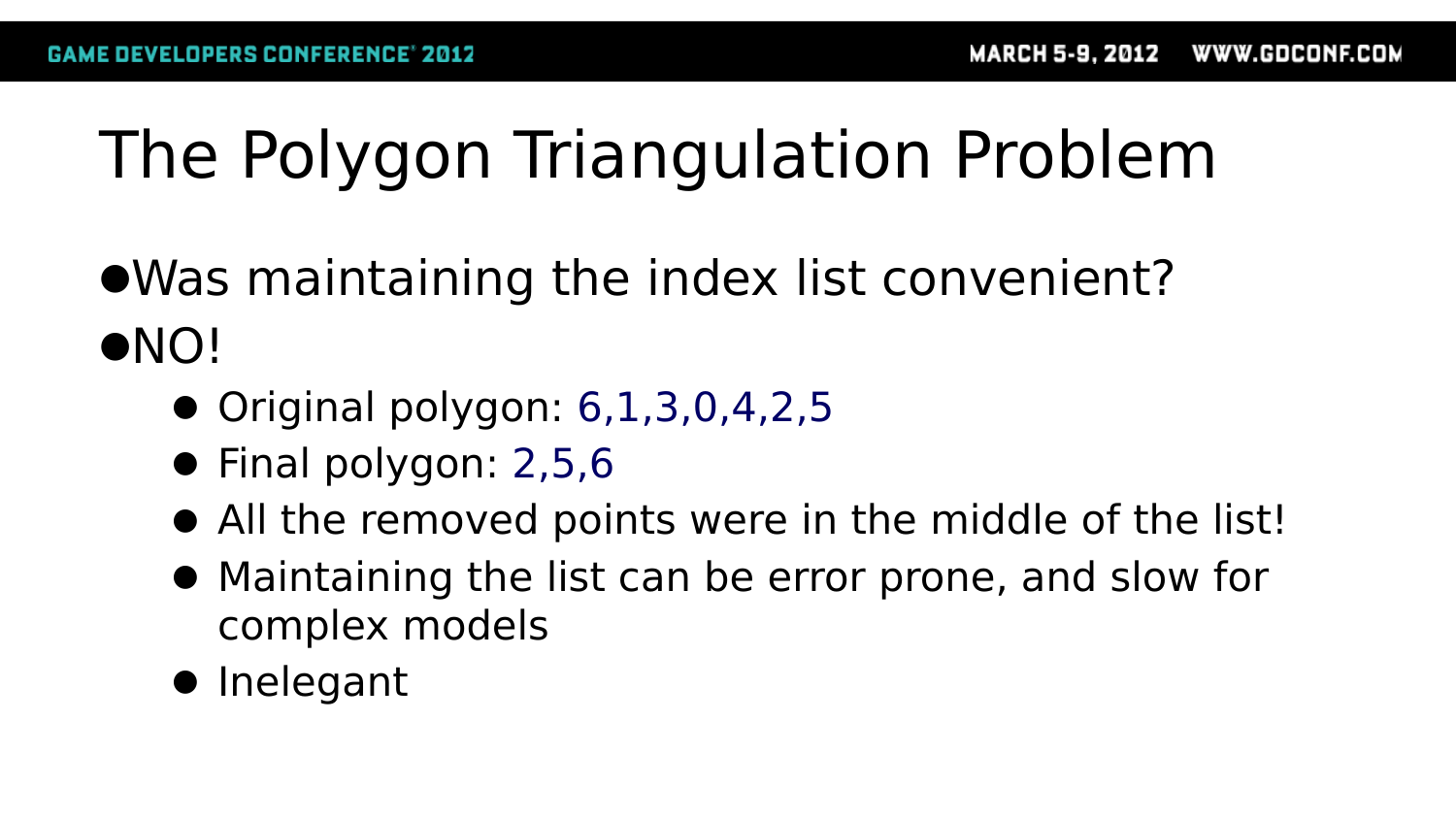

# The Polygon Triangulation Problem
Was maintaining the index list convenient?
NO!
Original polygon: 6,1,3,0,4,2,5
Final polygon: 2,5,6
All the removed points were in the middle of the list!
Maintaining the list can be error prone, and slow for complex models
Inelegant